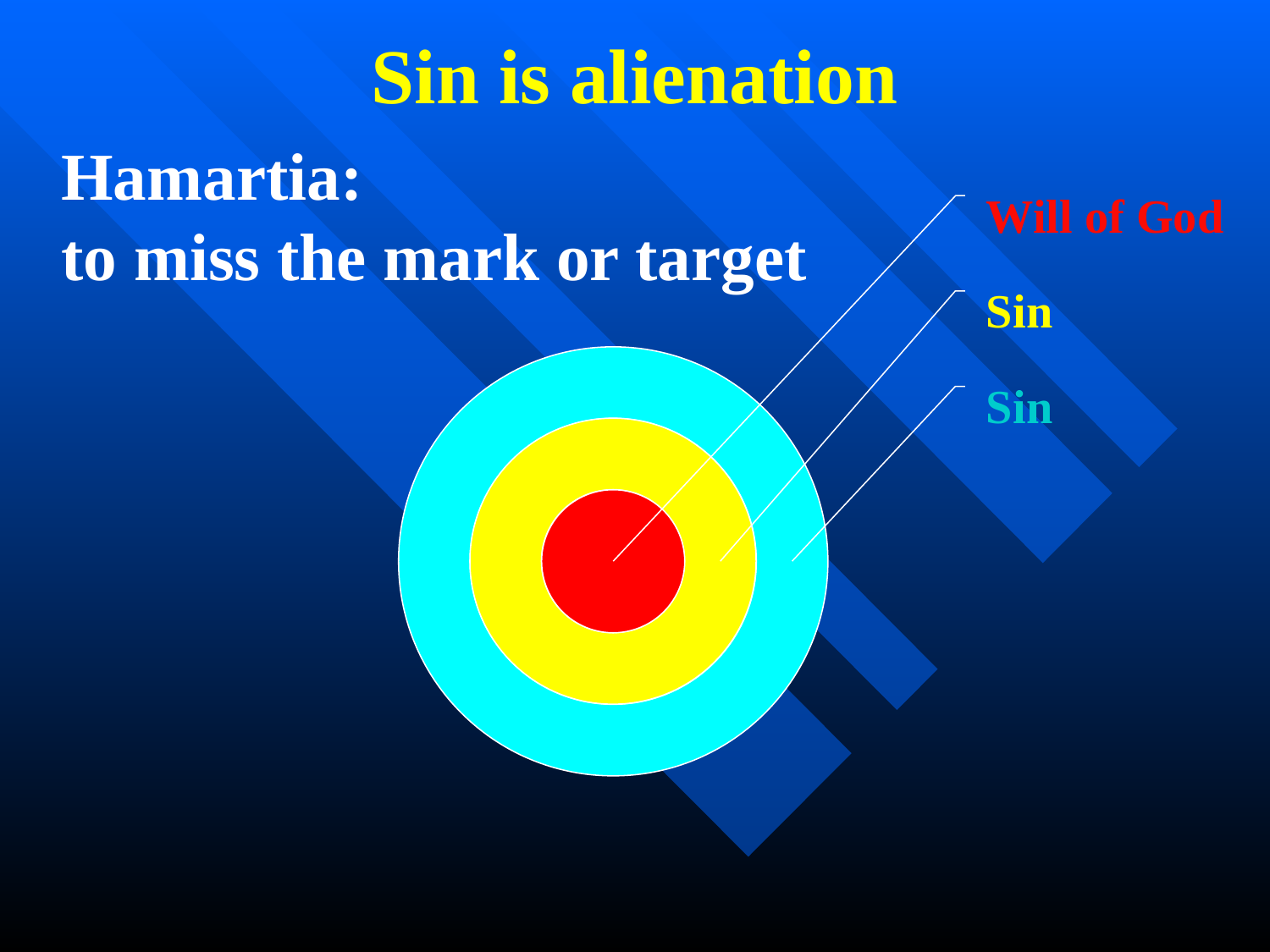

Sin is alienation
Hamartia:
to miss the mark or target
Will of God
Sin

Sin